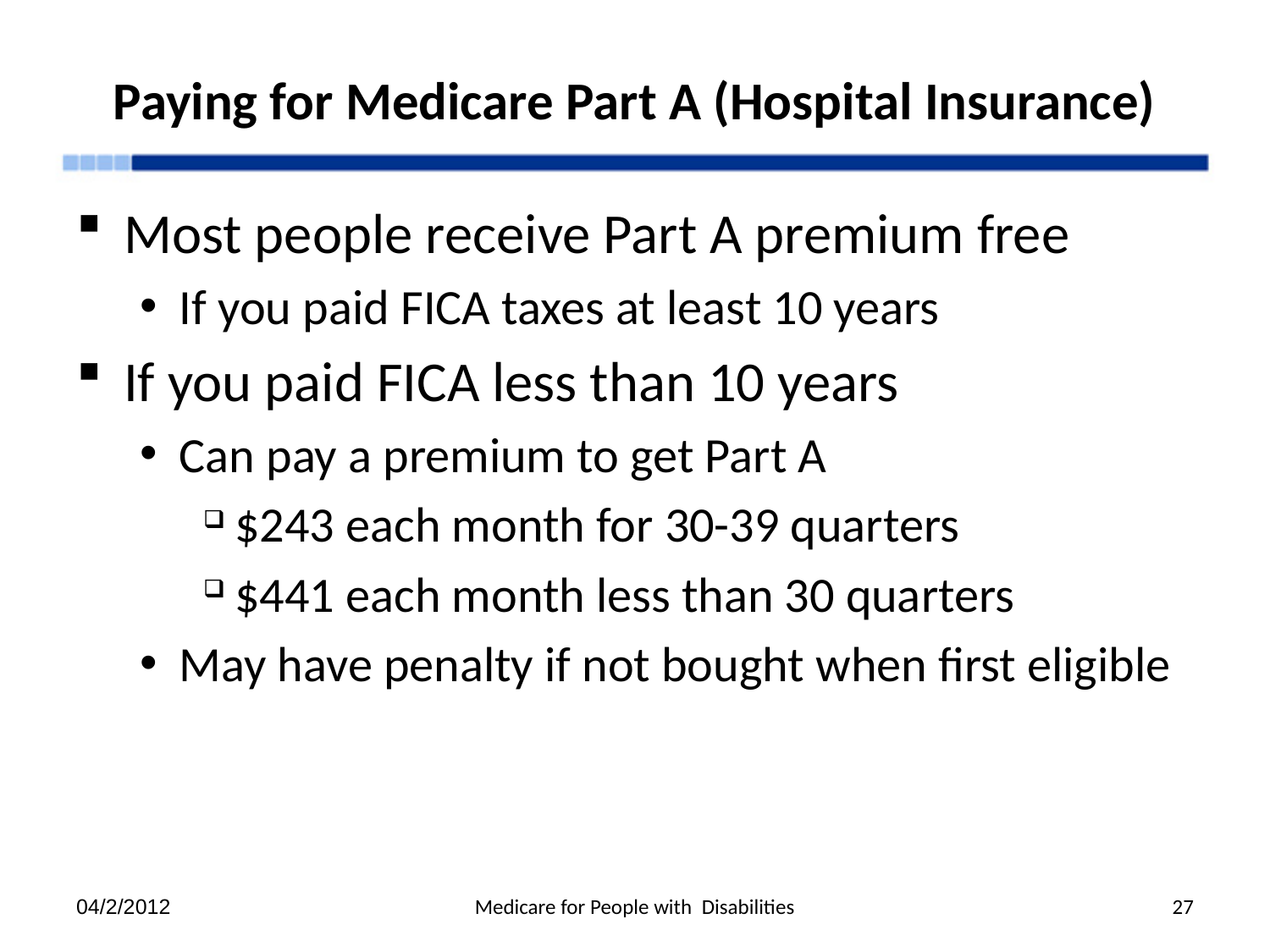

# Paying for Medicare Part A (Hospital Insurance)
Most people receive Part A premium free
If you paid FICA taxes at least 10 years
If you paid FICA less than 10 years
Can pay a premium to get Part A
$243 each month for 30-39 quarters
$441 each month less than 30 quarters
May have penalty if not bought when first eligible
04/2/2012
Medicare for People with  Disabilities
27